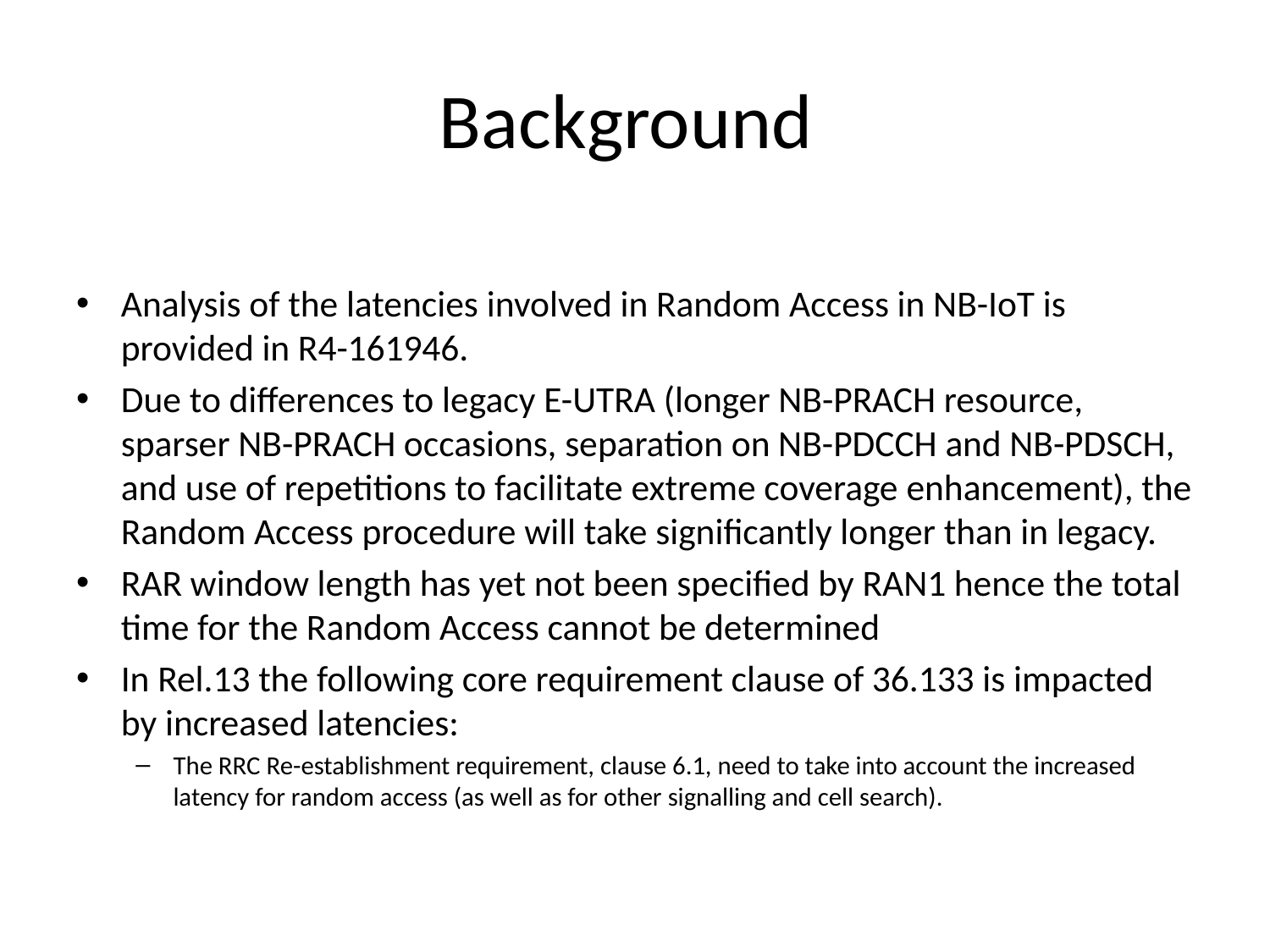

# Background

Analysis of the latencies involved in Random Access in NB-IoT is provided in R4-161946.
Due to differences to legacy E-UTRA (longer NB-PRACH resource, sparser NB-PRACH occasions, separation on NB-PDCCH and NB-PDSCH, and use of repetitions to facilitate extreme coverage enhancement), the Random Access procedure will take significantly longer than in legacy.
RAR window length has yet not been specified by RAN1 hence the total time for the Random Access cannot be determined
In Rel.13 the following core requirement clause of 36.133 is impacted by increased latencies:
The RRC Re-establishment requirement, clause 6.1, need to take into account the increased latency for random access (as well as for other signalling and cell search).